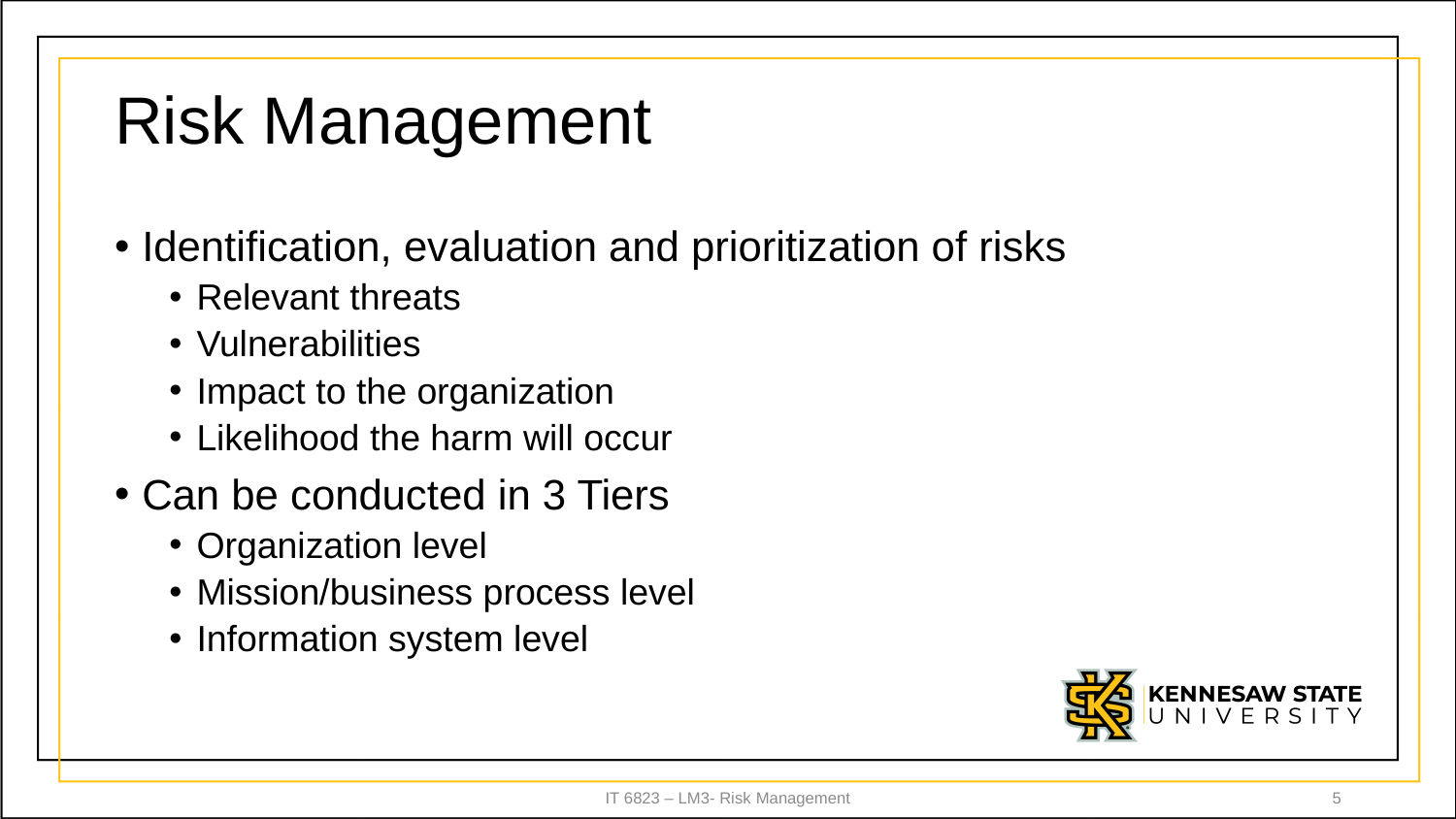

# Risk Management
Identification, evaluation and prioritization of risks
Relevant threats
Vulnerabilities
Impact to the organization
Likelihood the harm will occur
Can be conducted in 3 Tiers
Organization level
Mission/business process level
Information system level
IT 6823 – LM3- Risk Management
5